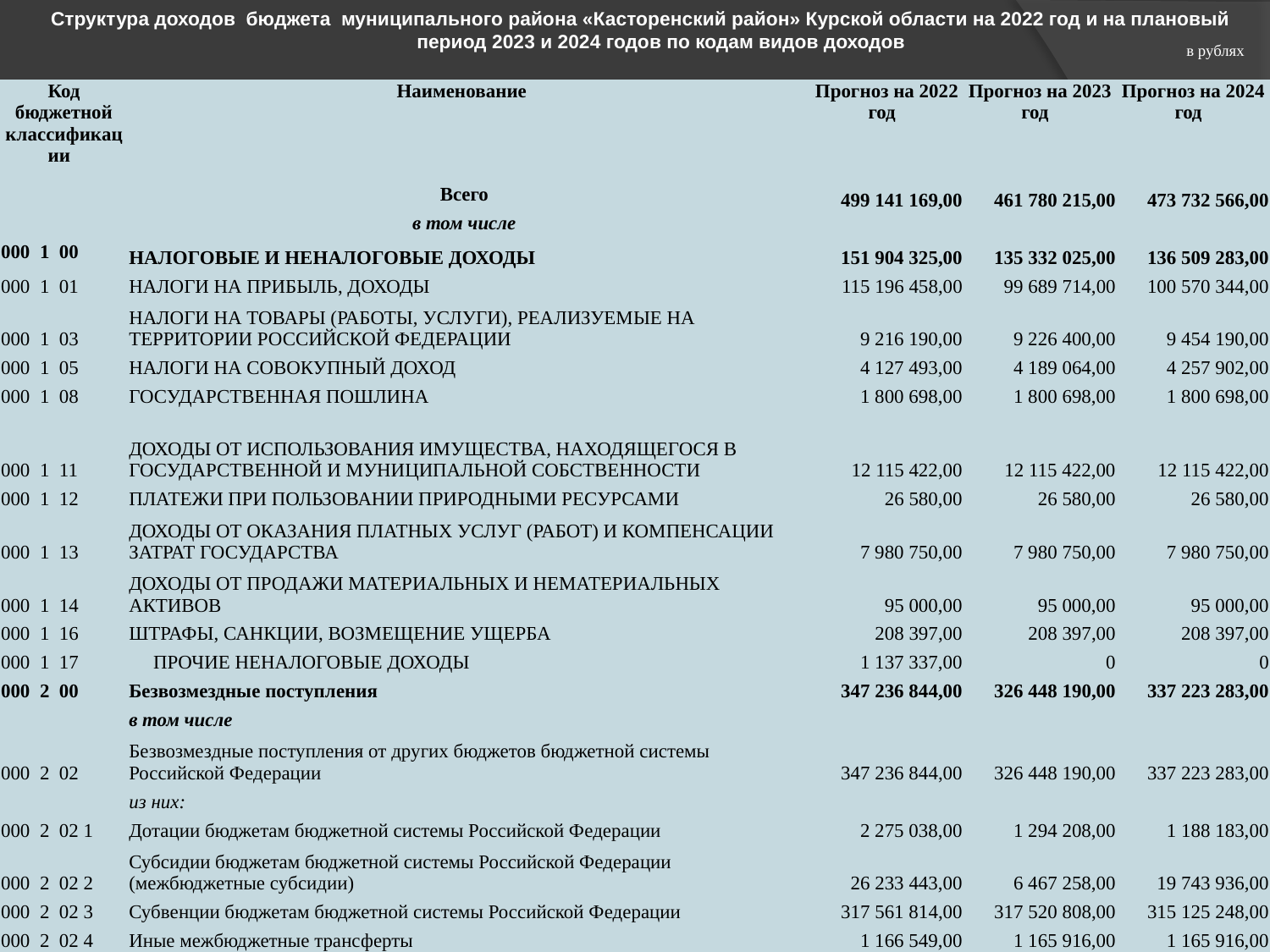

Структура доходов  бюджета  муниципального района «Касторенский район» Курской области на 2022 год и на плановый период 2023 и 2024 годов по кодам видов доходов

в рублях
| Код бюджетной классификации | Наименование | Прогноз на 2022 год | Прогноз на 2023 год | Прогноз на 2024 год |
| --- | --- | --- | --- | --- |
|  | Всего | 499 141 169,00 | 461 780 215,00 | 473 732 566,00 |
|  | в том числе |  |  |  |
| 000 1 00 | НАЛОГОВЫЕ И НЕНАЛОГОВЫЕ ДОХОДЫ | 151 904 325,00 | 135 332 025,00 | 136 509 283,00 |
| 000 1 01 | НАЛОГИ НА ПРИБЫЛЬ, ДОХОДЫ | 115 196 458,00 | 99 689 714,00 | 100 570 344,00 |
| 000 1 03 | НАЛОГИ НА ТОВАРЫ (РАБОТЫ, УСЛУГИ), РЕАЛИЗУЕМЫЕ НА ТЕРРИТОРИИ РОССИЙСКОЙ ФЕДЕРАЦИИ | 9 216 190,00 | 9 226 400,00 | 9 454 190,00 |
| 000 1 05 | НАЛОГИ НА СОВОКУПНЫЙ ДОХОД | 4 127 493,00 | 4 189 064,00 | 4 257 902,00 |
| 000 1 08 | ГОСУДАРСТВЕННАЯ ПОШЛИНА | 1 800 698,00 | 1 800 698,00 | 1 800 698,00 |
| 000 1 11 | ДОХОДЫ ОТ ИСПОЛЬЗОВАНИЯ ИМУЩЕСТВА, НАХОДЯЩЕГОСЯ В ГОСУДАРСТВЕННОЙ И МУНИЦИПАЛЬНОЙ СОБСТВЕННОСТИ | 12 115 422,00 | 12 115 422,00 | 12 115 422,00 |
| 000 1 12 | ПЛАТЕЖИ ПРИ ПОЛЬЗОВАНИИ ПРИРОДНЫМИ РЕСУРСАМИ | 26 580,00 | 26 580,00 | 26 580,00 |
| 000 1 13 | ДОХОДЫ ОТ ОКАЗАНИЯ ПЛАТНЫХ УСЛУГ (РАБОТ) И КОМПЕНСАЦИИ ЗАТРАТ ГОСУДАРСТВА | 7 980 750,00 | 7 980 750,00 | 7 980 750,00 |
| 000 1 14 | ДОХОДЫ ОТ ПРОДАЖИ МАТЕРИАЛЬНЫХ И НЕМАТЕРИАЛЬНЫХ АКТИВОВ | 95 000,00 | 95 000,00 | 95 000,00 |
| 000 1 16 | ШТРАФЫ, САНКЦИИ, ВОЗМЕЩЕНИЕ УЩЕРБА | 208 397,00 | 208 397,00 | 208 397,00 |
| 000 1 17 | ПРОЧИЕ НЕНАЛОГОВЫЕ ДОХОДЫ | 1 137 337,00 | 0 | 0 |
| 000 2 00 | Безвозмездные поступления | 347 236 844,00 | 326 448 190,00 | 337 223 283,00 |
|  | в том числе |  |  |  |
| 000 2 02 | Безвозмездные поступления от других бюджетов бюджетной системы Российской Федерации | 347 236 844,00 | 326 448 190,00 | 337 223 283,00 |
|  | из них: |  |  |  |
| 000 2 02 1 | Дотации бюджетам бюджетной системы Российской Федерации | 2 275 038,00 | 1 294 208,00 | 1 188 183,00 |
| 000 2 02 2 | Субсидии бюджетам бюджетной системы Российской Федерации (межбюджетные субсидии) | 26 233 443,00 | 6 467 258,00 | 19 743 936,00 |
| 000 2 02 3 | Субвенции бюджетам бюджетной системы Российской Федерации | 317 561 814,00 | 317 520 808,00 | 315 125 248,00 |
| 000 2 02 4 | Иные межбюджетные трансферты | 1 166 549,00 | 1 165 916,00 | 1 165 916,00 |